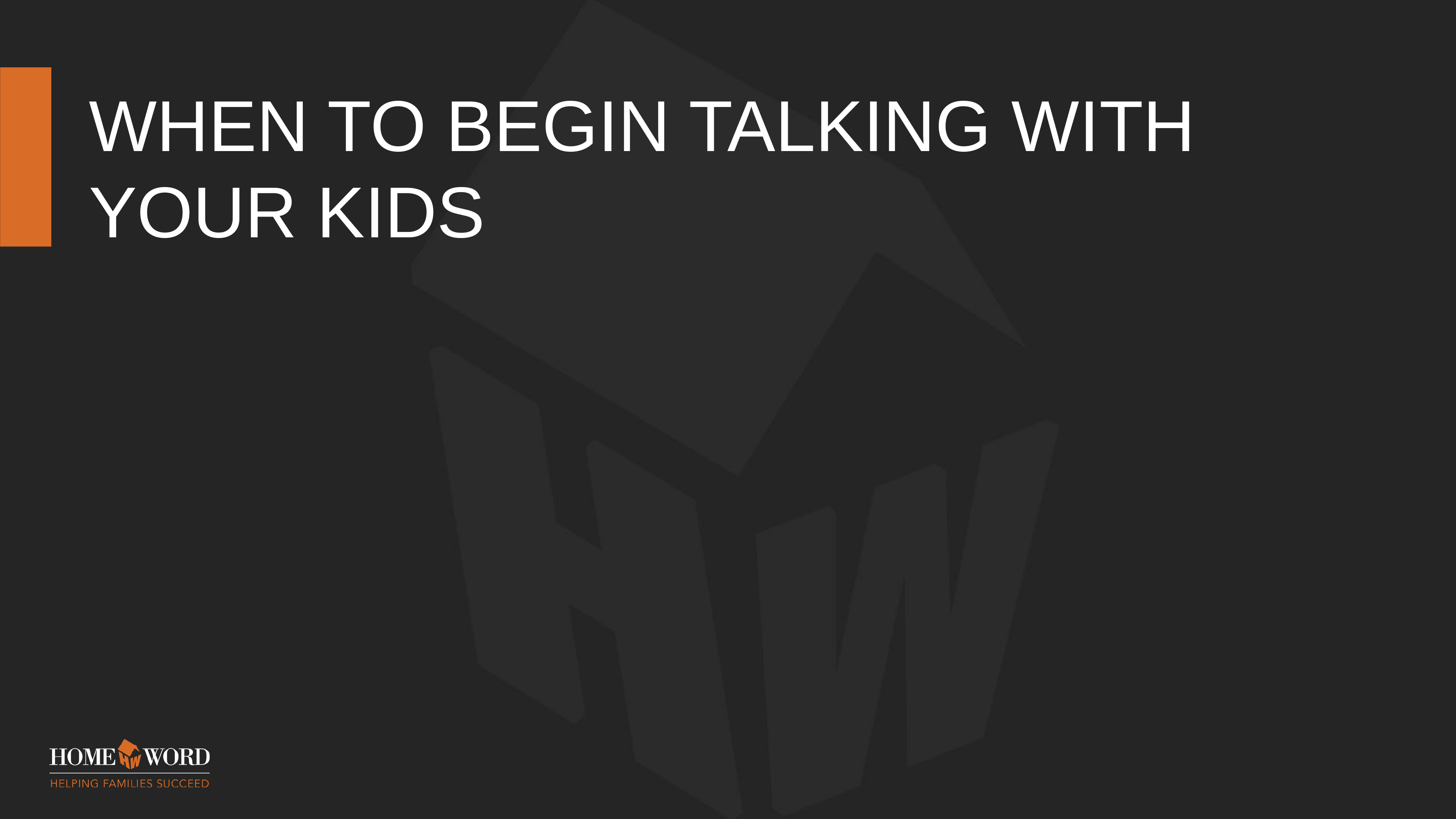

# WHEN TO BEGIN TALKING WITH YOUR KIDS